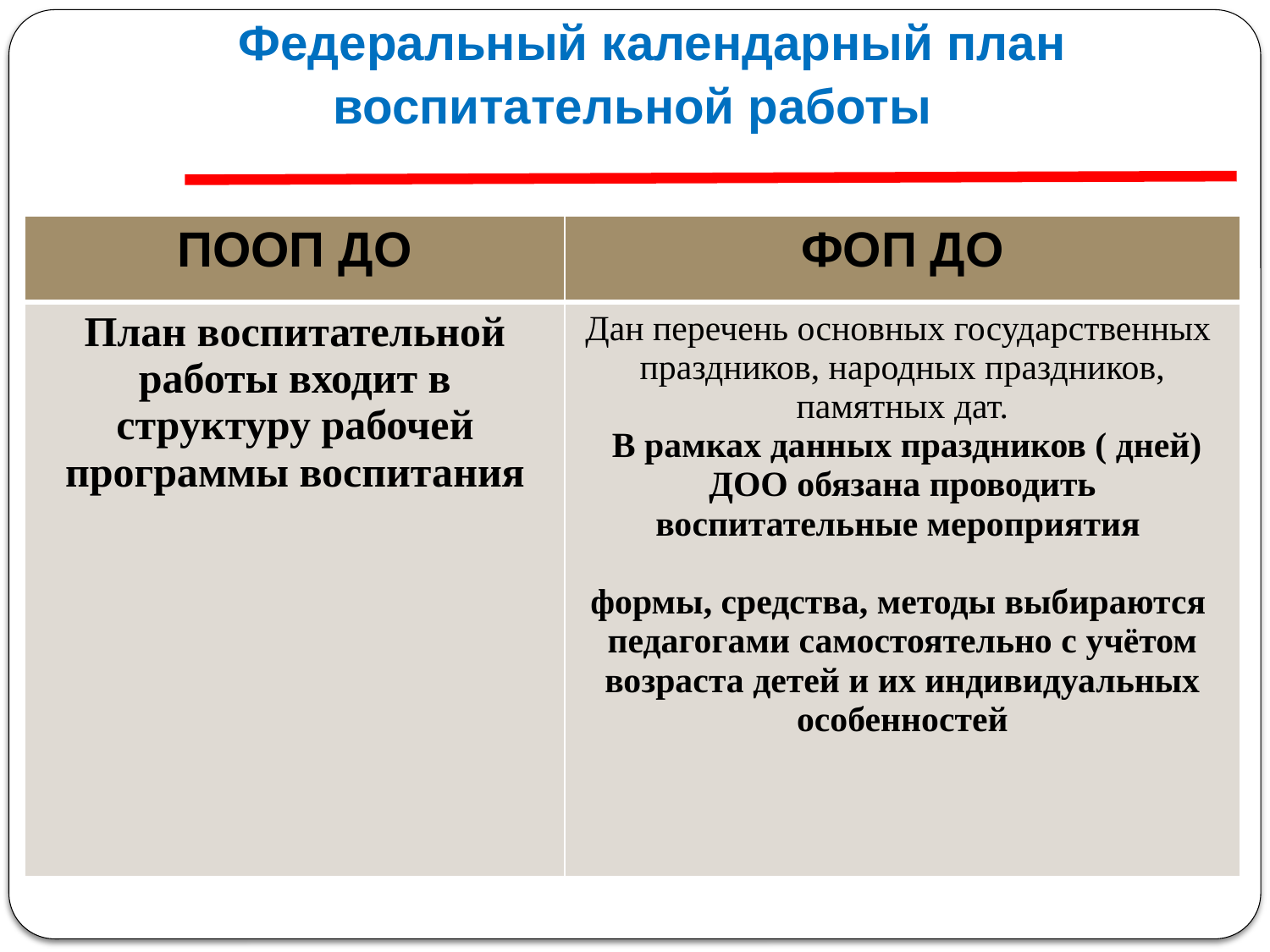

# Федеральный календарный план воспитательной работы

| ПООП ДО | ФОП ДО |
| --- | --- |
| План воспитательной работы входит в структуру рабочей программы воспитания | Дан перечень основных государственных праздников, народных праздников, памятных дат. В рамках данных праздников ( дней) ДОО обязана проводить воспитательные мероприятия формы, средства, методы выбираются педагогами самостоятельно с учётом возраста детей и их индивидуальных особенностей |